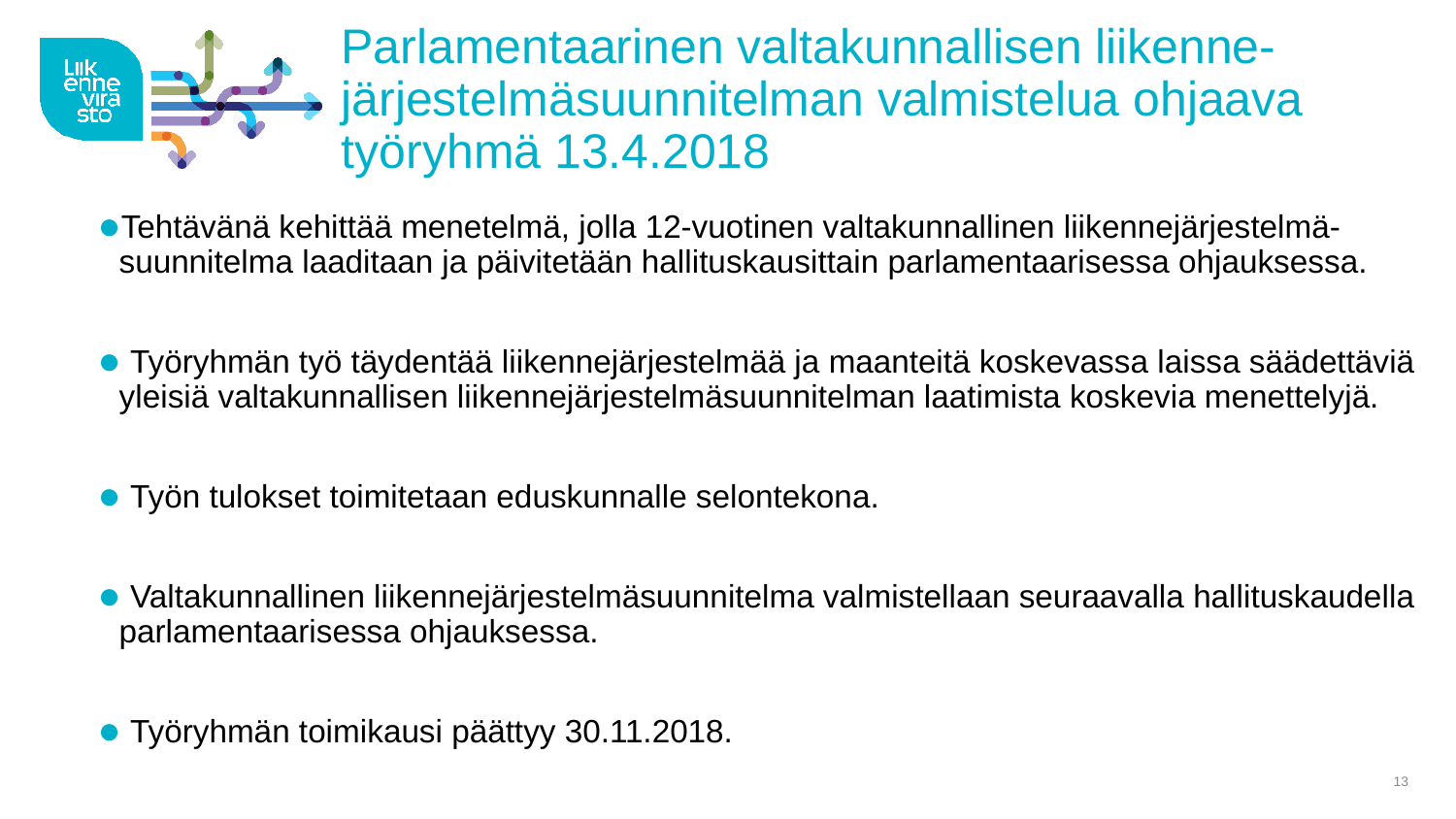

# Parlamentaarinen valtakunnallisen liikenne-järjestelmäsuunnitelman valmistelua ohjaava työryhmä 13.4.2018
Tehtävänä kehittää menetelmä, jolla 12-vuotinen valtakunnallinen liikennejärjestelmä-suunnitelma laaditaan ja päivitetään hallituskausittain parlamentaarisessa ohjauksessa.

 Työryhmän työ täydentää liikennejärjestelmää ja maanteitä koskevassa laissa säädettäviä yleisiä valtakunnallisen liikennejärjestelmäsuunnitelman laatimista koskevia menettelyjä.

 Työn tulokset toimitetaan eduskunnalle selontekona.

 Valtakunnallinen liikennejärjestelmäsuunnitelma valmistellaan seuraavalla hallituskaudella parlamentaarisessa ohjauksessa.

 Työryhmän toimikausi päättyy 30.11.2018.

13